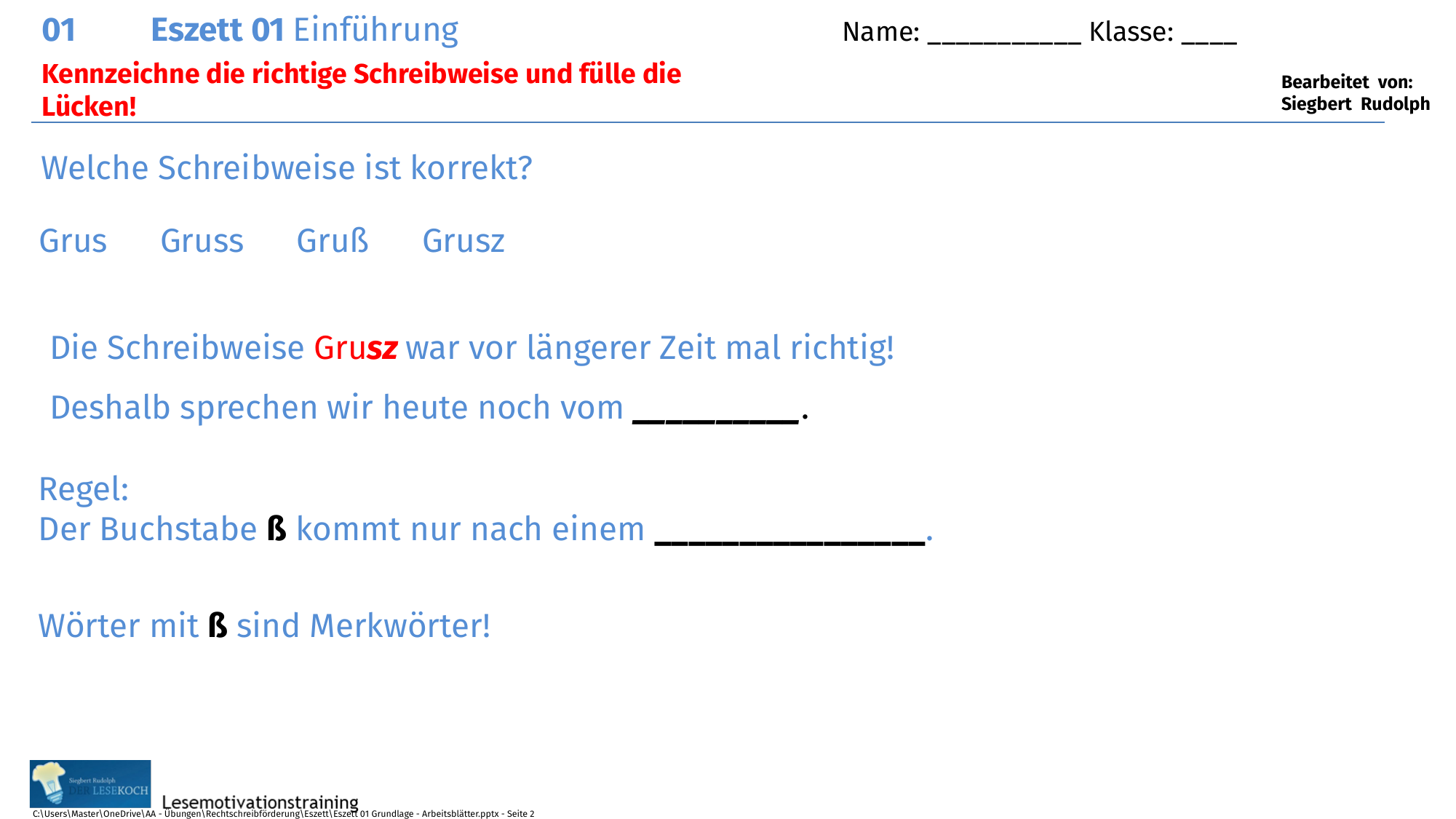

01	Eszett 01 Einführung		      	                    Name: ___________ Klasse: ____
2
Kennzeichne die richtige Schreibweise und fülle die Lücken!
Welche Schreibweise ist korrekt?
Grus      Gruss      Gruß      Grusz
Die Schreibweise Grusz war vor längerer Zeit mal richtig!
Deshalb sprechen wir heute noch vom __________.
Regel:
Der Buchstabe ß kommt nur nach einem ________________.
Wörter mit ß sind Merkwörter!

C:\Users\Master\OneDrive\AA - Übungen\Rechtschreibförderung\Eszett\Eszett 01 Grundlage - Arbeitsblätter.pptx - Seite 2